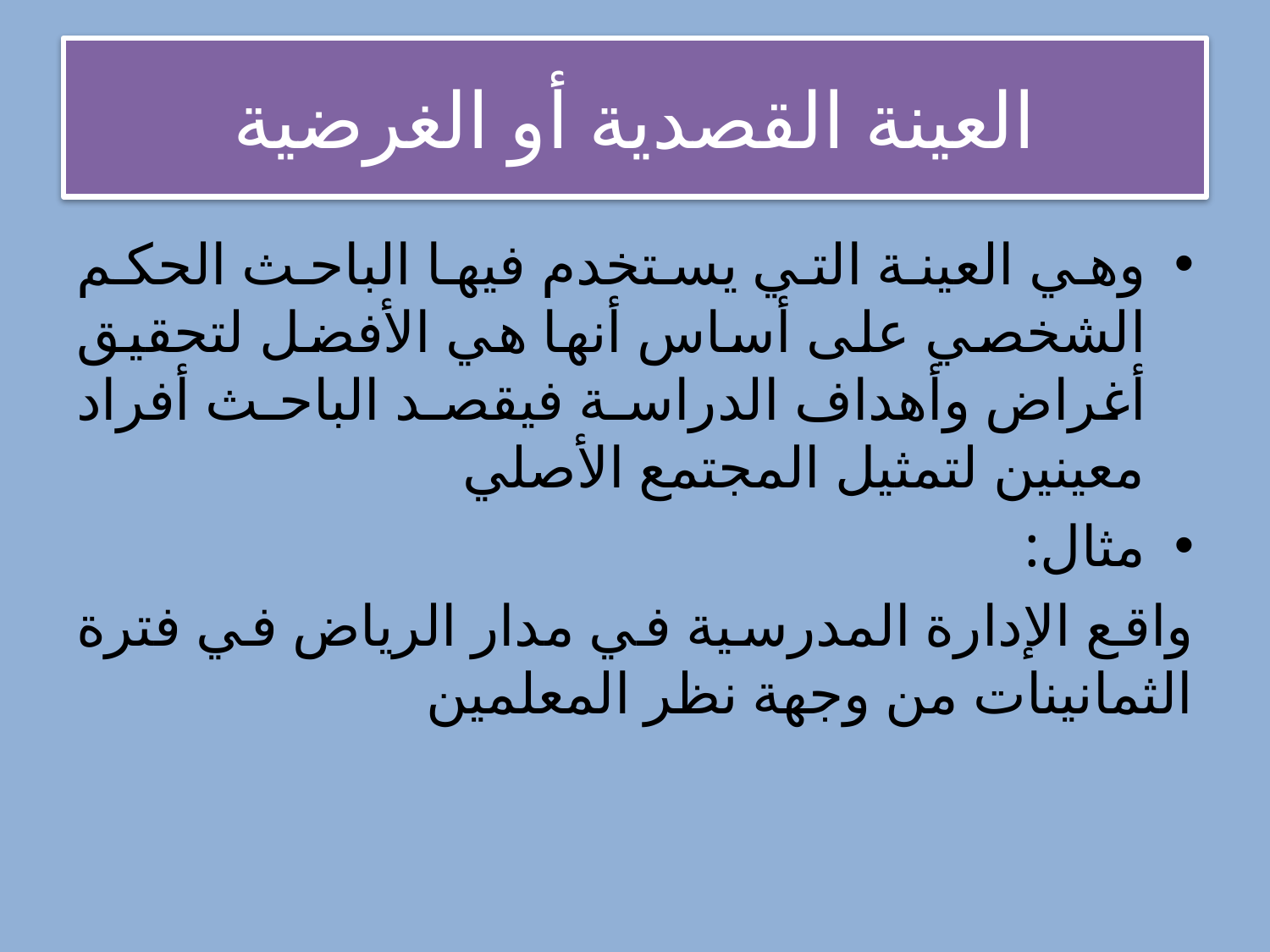

# العينة القصدية أو الغرضية
وهي العينة التي يستخدم فيها الباحث الحكم الشخصي على أساس أنها هي الأفضل لتحقيق أغراض وأهداف الدراسة فيقصد الباحث أفراد معينين لتمثيل المجتمع الأصلي
مثال:
واقع الإدارة المدرسية في مدار الرياض في فترة الثمانينات من وجهة نظر المعلمين